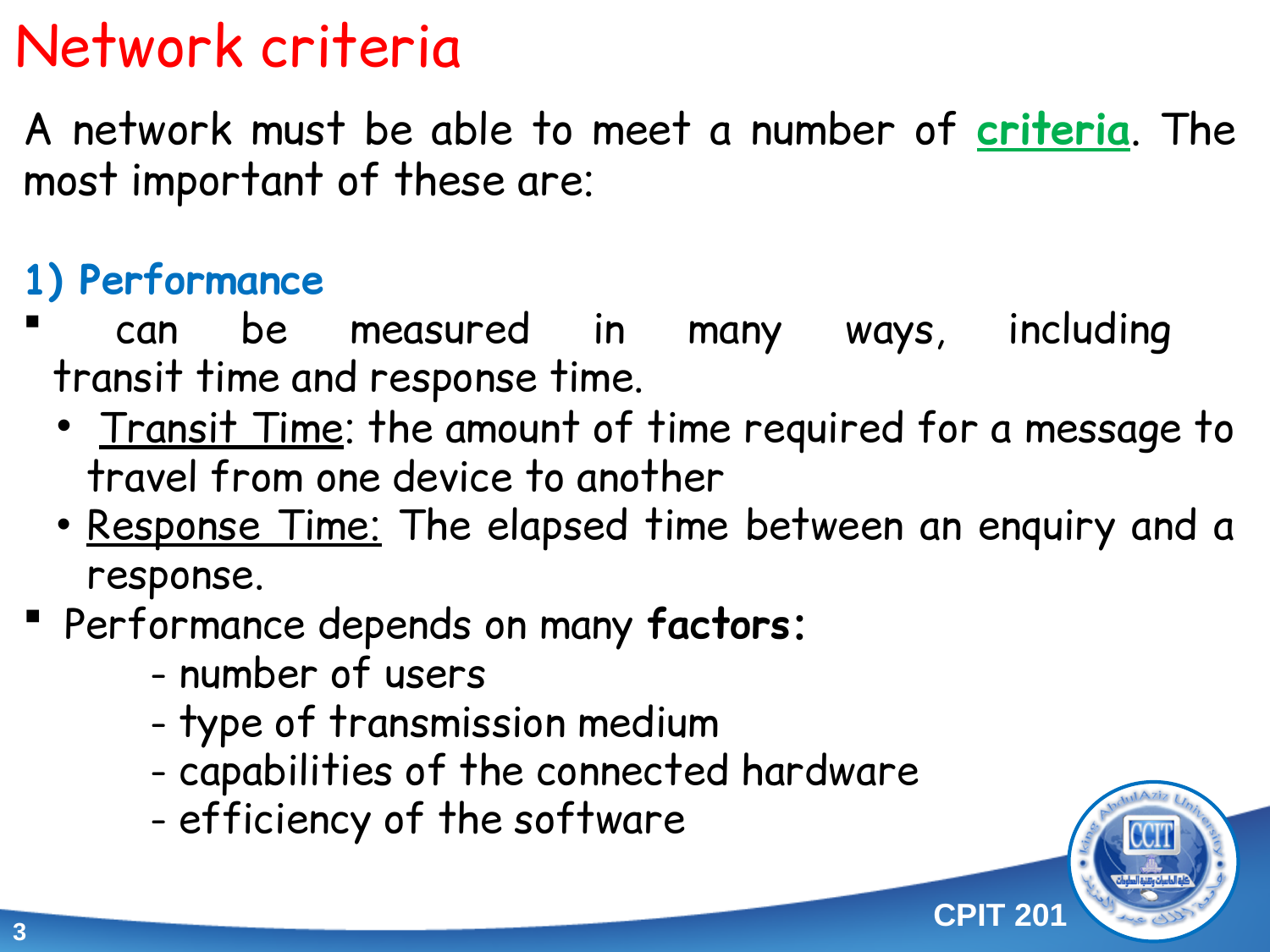

Network criteria
A network must be able to meet a number of criteria. The most important of these are:

1) Performance
 can be measured in many ways, including
transit time and response time.
 Transit Time: the amount of time required for a message to travel from one device to another
Response Time: The elapsed time between an enquiry and a response.
 Performance depends on many factors:
    	- number of users
    	- type of transmission medium
    	- capabilities of the connected hardware
    	- efficiency of the software

3